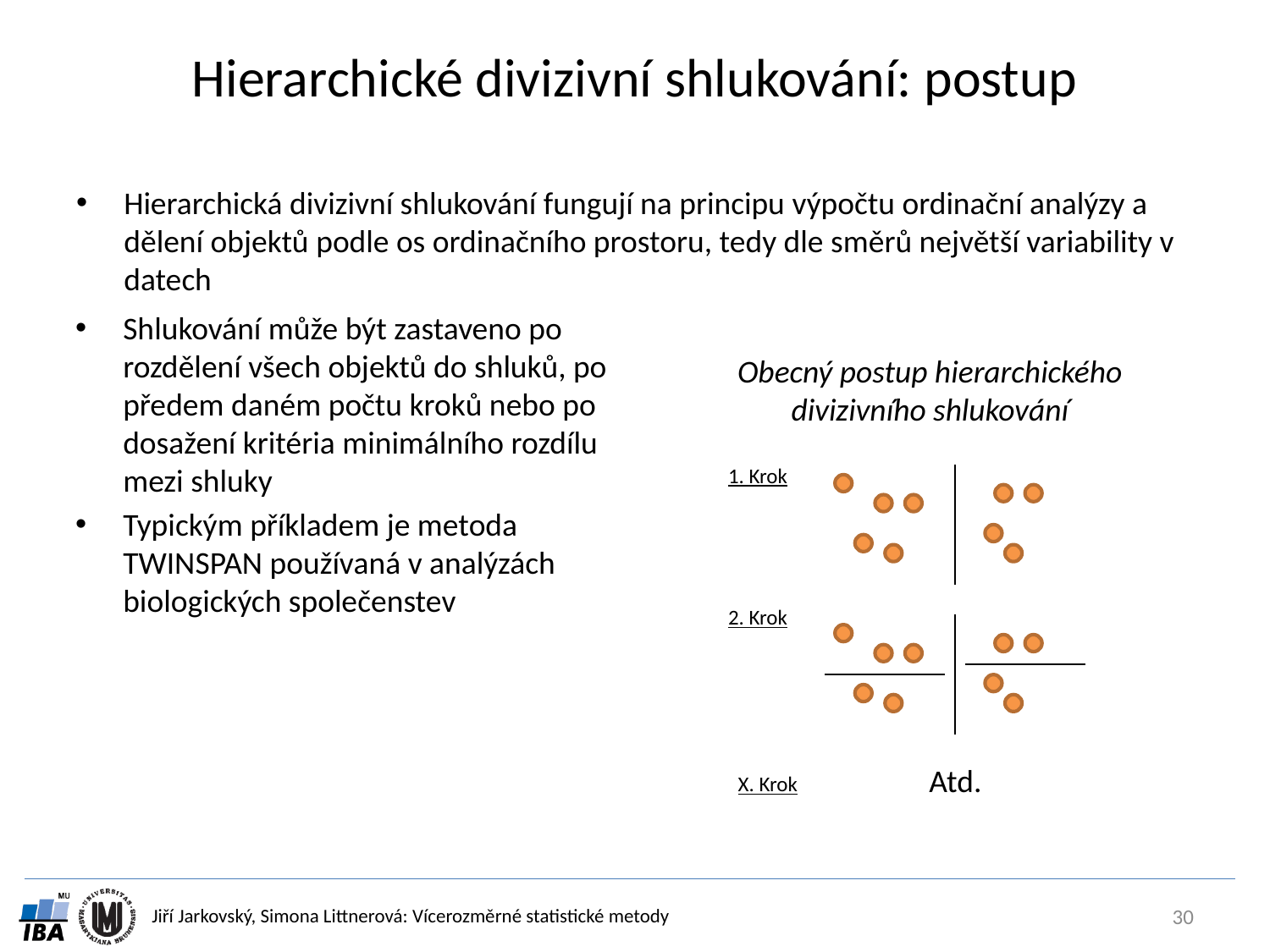

# Hierarchické divizivní shlukování: postup
Hierarchická divizivní shlukování fungují na principu výpočtu ordinační analýzy a dělení objektů podle os ordinačního prostoru, tedy dle směrů největší variability v datech
Shlukování může být zastaveno po rozdělení všech objektů do shluků, po předem daném počtu kroků nebo po dosažení kritéria minimálního rozdílu mezi shluky
Typickým příkladem je metoda TWINSPAN používaná v analýzách biologických společenstev
Obecný postup hierarchického divizivního shlukování
1. Krok

2. Krok

Atd.
X. Krok
30